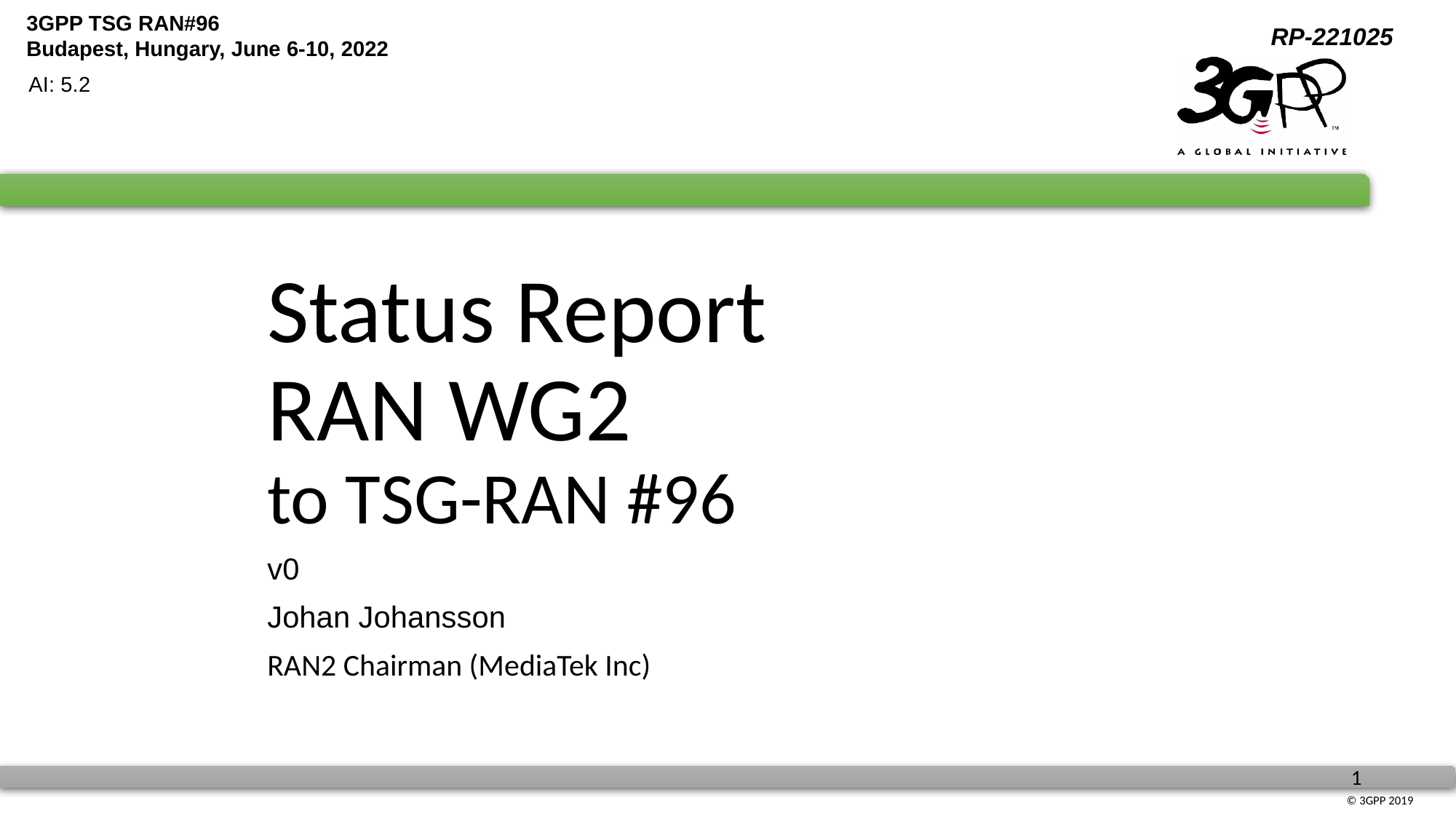

AI: 5.2
# Status Report RAN WG2 to TSG-RAN #96
v0
Johan Johansson
RAN2 Chairman (MediaTek Inc)